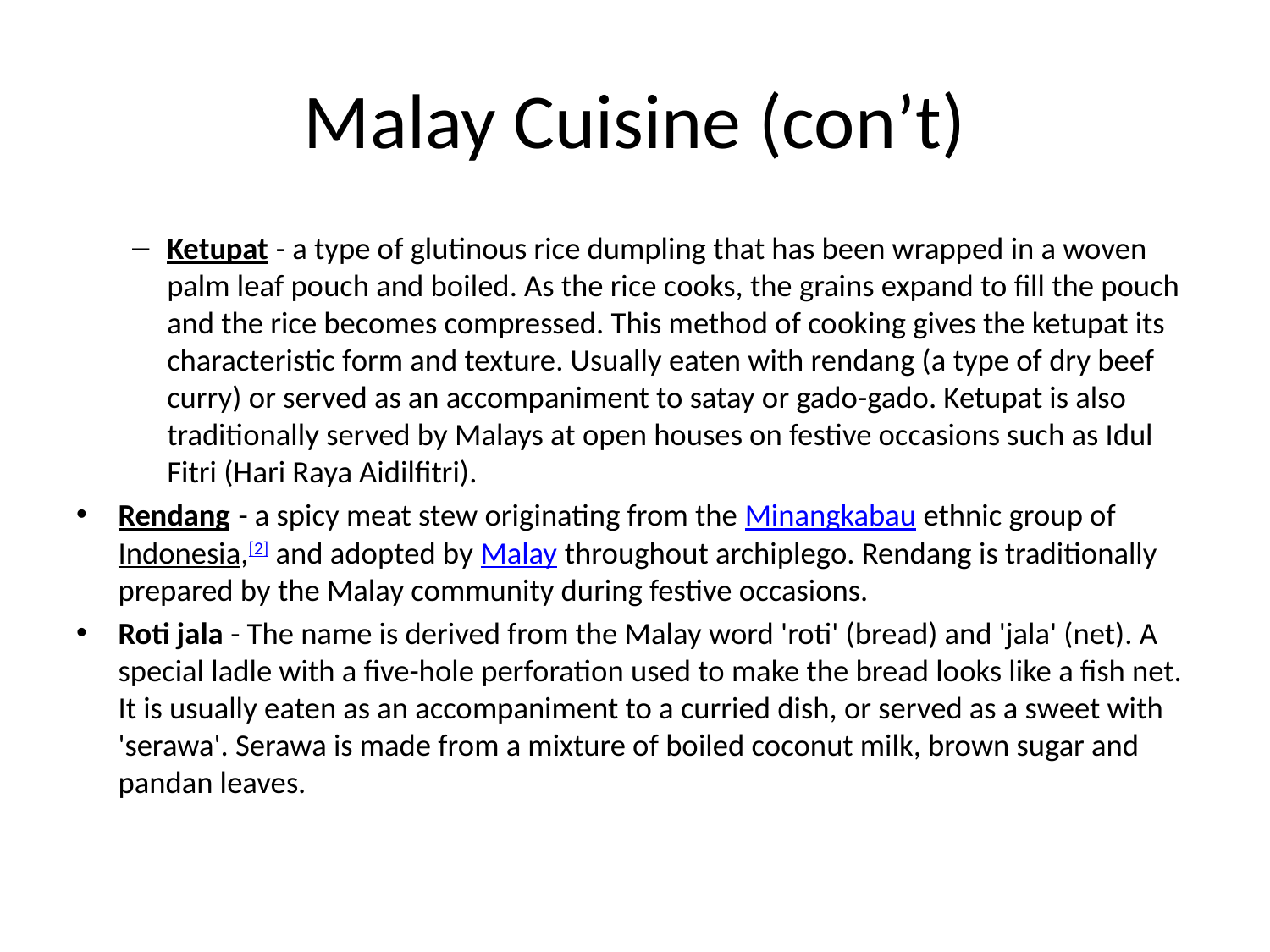

# Malay Cuisine (con’t)
Ketupat - a type of glutinous rice dumpling that has been wrapped in a woven palm leaf pouch and boiled. As the rice cooks, the grains expand to fill the pouch and the rice becomes compressed. This method of cooking gives the ketupat its characteristic form and texture. Usually eaten with rendang (a type of dry beef curry) or served as an accompaniment to satay or gado-gado. Ketupat is also traditionally served by Malays at open houses on festive occasions such as Idul Fitri (Hari Raya Aidilfitri).
Rendang - a spicy meat stew originating from the Minangkabau ethnic group of Indonesia,[2] and adopted by Malay throughout archiplego. Rendang is traditionally prepared by the Malay community during festive occasions.
Roti jala - The name is derived from the Malay word 'roti' (bread) and 'jala' (net). A special ladle with a five-hole perforation used to make the bread looks like a fish net. It is usually eaten as an accompaniment to a curried dish, or served as a sweet with 'serawa'. Serawa is made from a mixture of boiled coconut milk, brown sugar and pandan leaves.